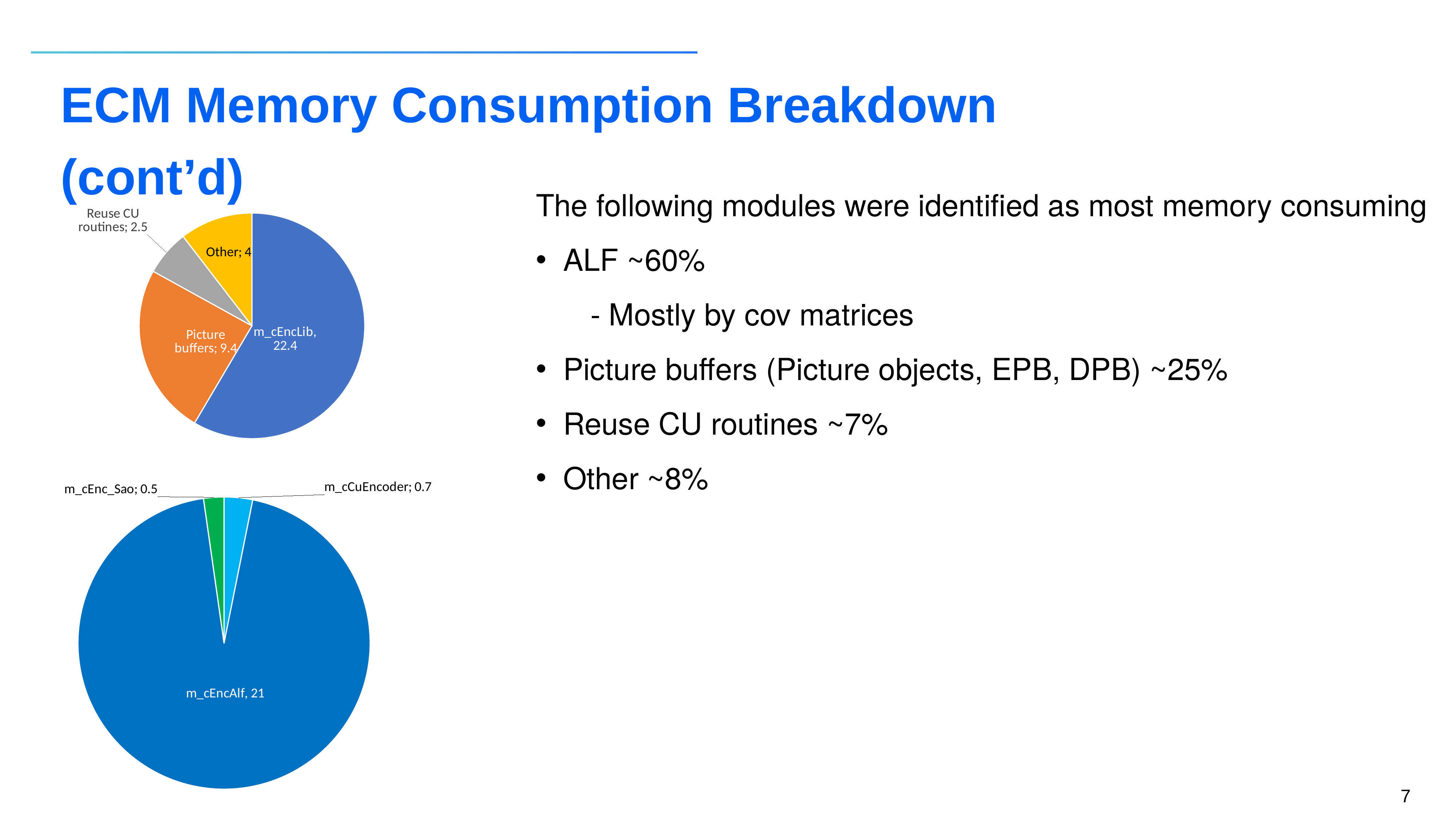

ECM Memory Consumption Breakdown (cont’d)

### Chart

| Category |  |
|---|---|
| m_cEncLib | 22.4 |
| Picture buffers | 9.4 |
| Reuse CU routines | 2.5 |
| Other | 4.0 |
The following modules were identified as most memory consuming
ALF ~60%
	- Mostly by cov matrices
Picture buffers (Picture objects, EPB, DPB) ~25%
Reuse CU routines ~7%
Other ~8%

### Chart

| Category |  |
|---|---|
| m_cCuEncoder | 0.7 |
| m_cEncAlf | 21.0 |
| m_cEnc_Sao | 0.5 |
7